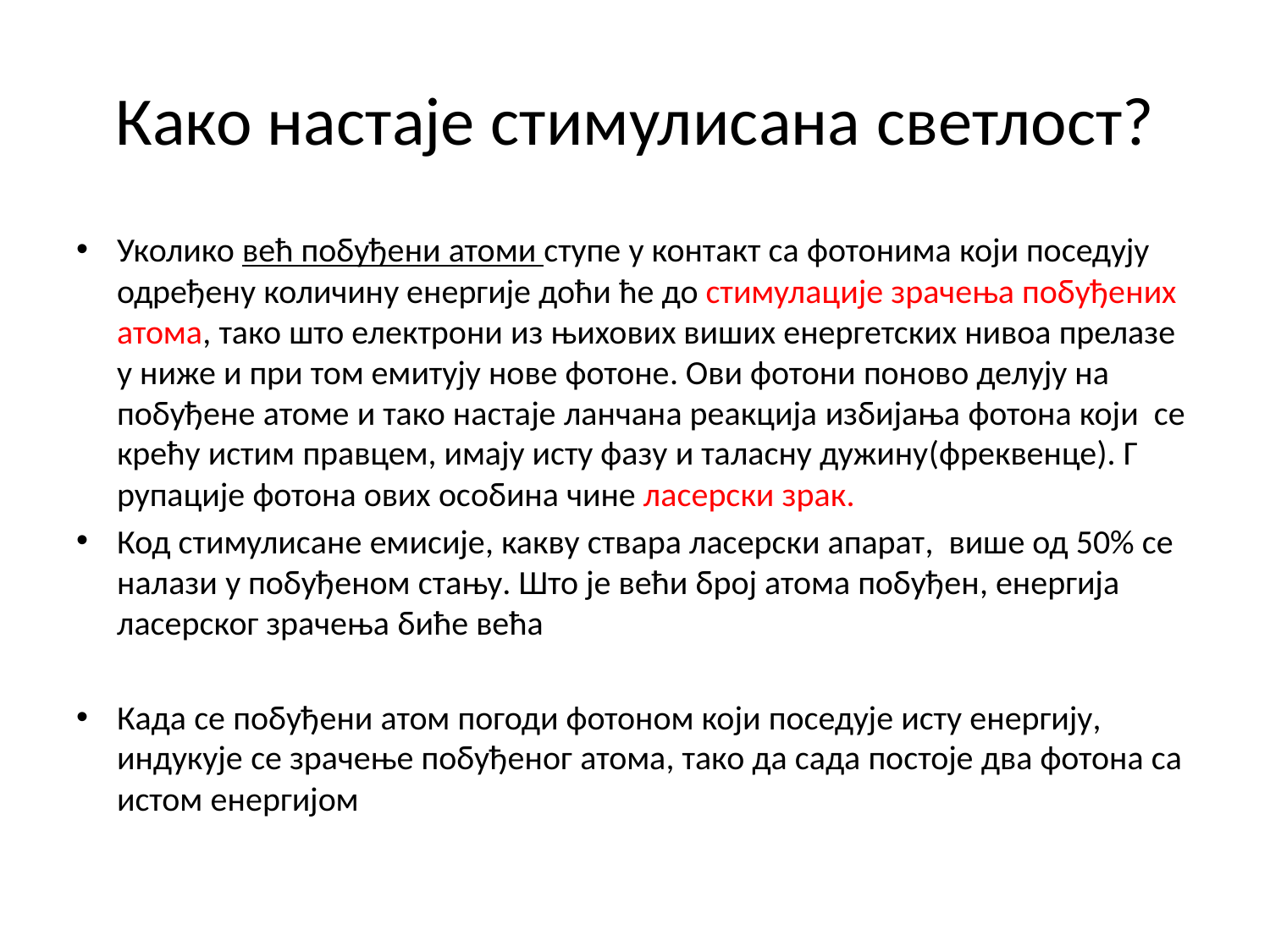

# Како настаје стимулисана светлост?
Уколико већ побуђени атоми ступе у контакт са фотонима који поседују одређену количину енергије доћи ће до стимулације зрачења побуђених атома, тако што електрони из њихових виших енергетских нивоа прелазе у ниже и при том емитују нове фотоне. Ови фотони поново делују на побуђене атоме и тако настаје ланчана реакција избијања фотона који  се крећу истим правцем, имају исту фазу и таласну дужину(фреквенце). Г рупације фотона ових особина чине ласерски зрак.
Код стимулисане емисије, какву ствара ласерски апарат,  више од 50% се налази у побуђеном стању. Што је већи број атома побуђен, енергија ласерског зрачења биће већа

Када се побуђени атом погоди фотоном који поседује исту енергију, индукује се зрачење побуђеног атома, тако да сада постоје два фотона са истом енергијом